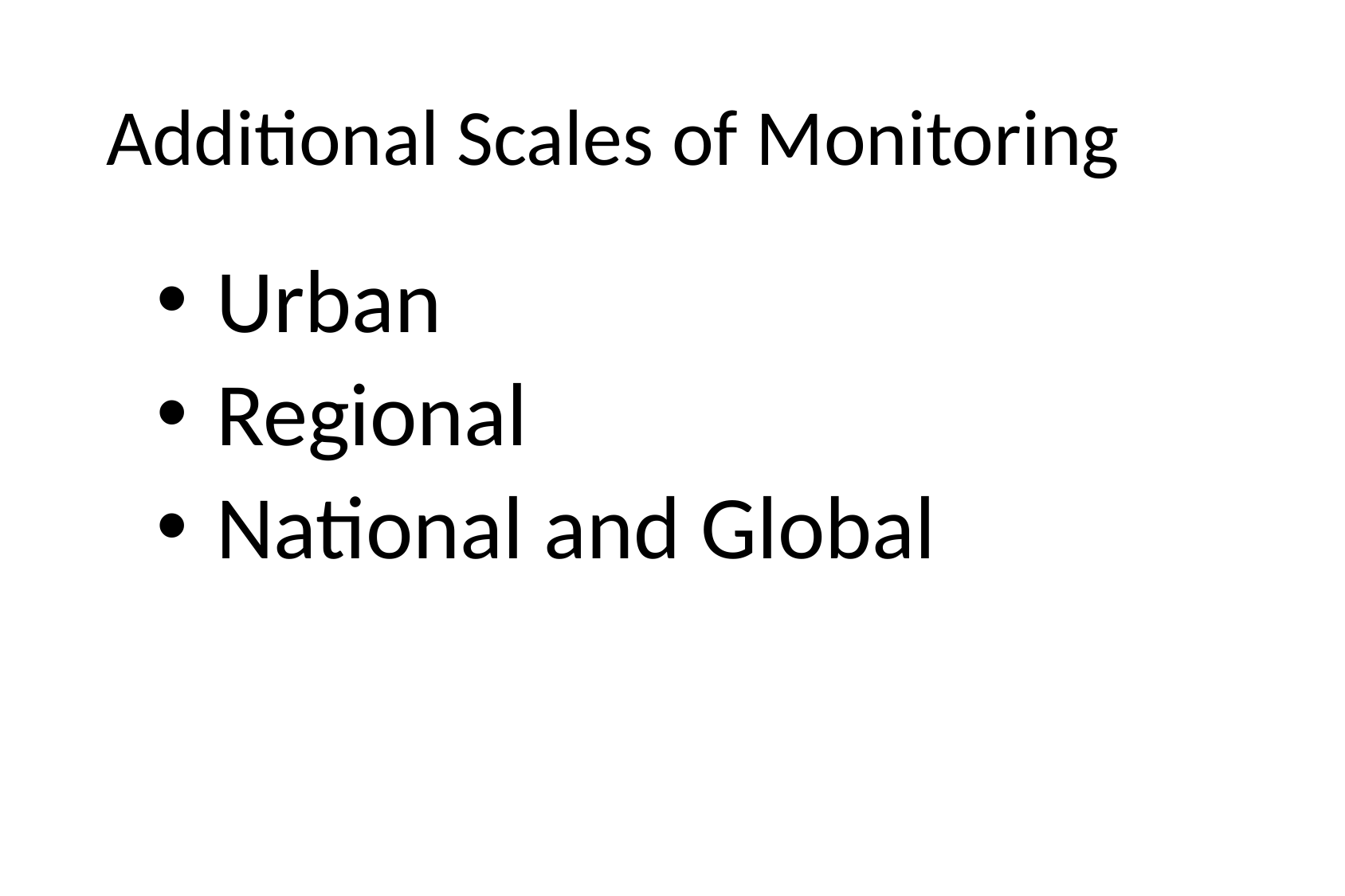

# Additional Scales of Monitoring
Urban
Regional
National and Global